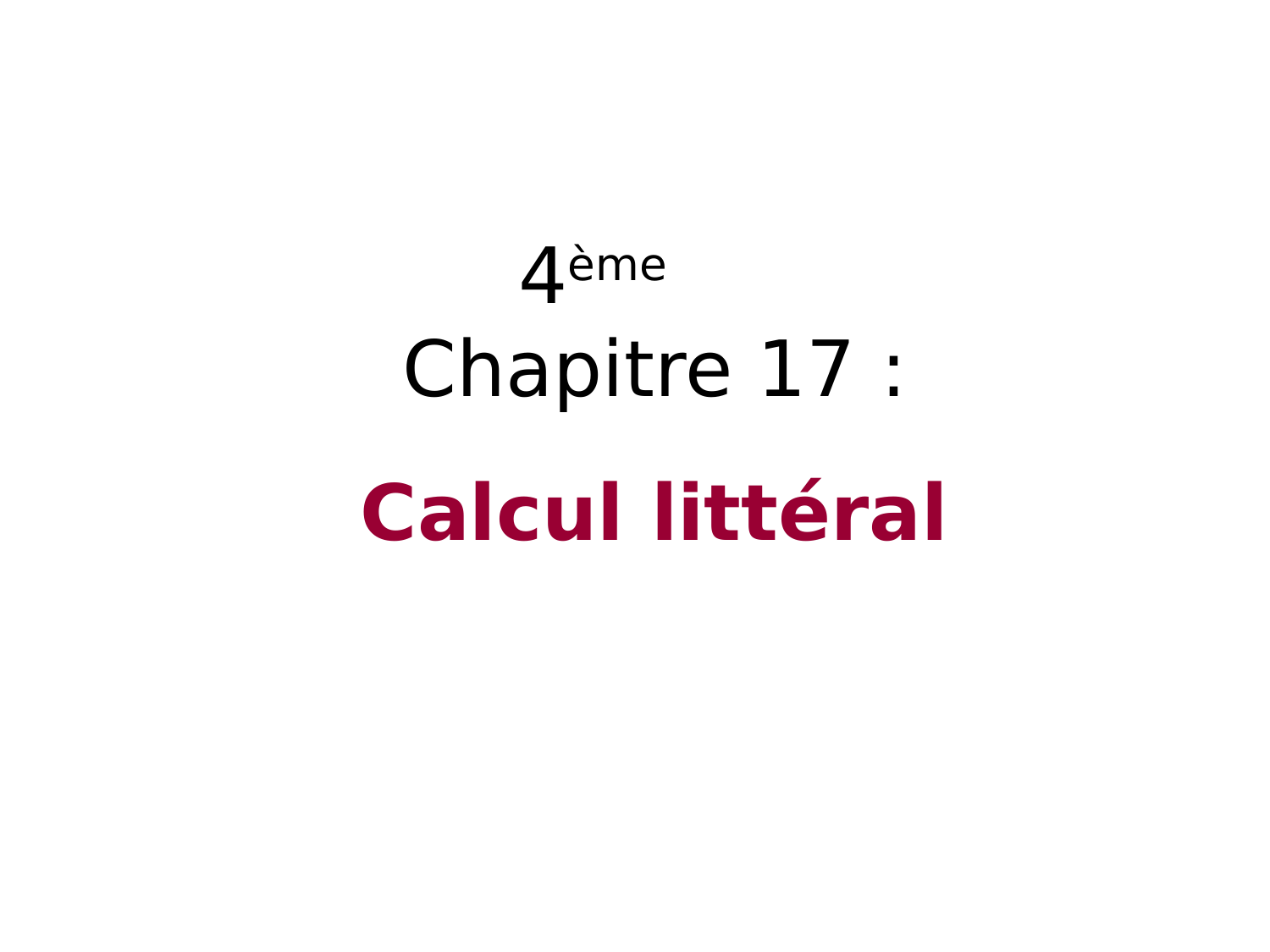

# 4ème Chapitre 17 : Calcul littéral